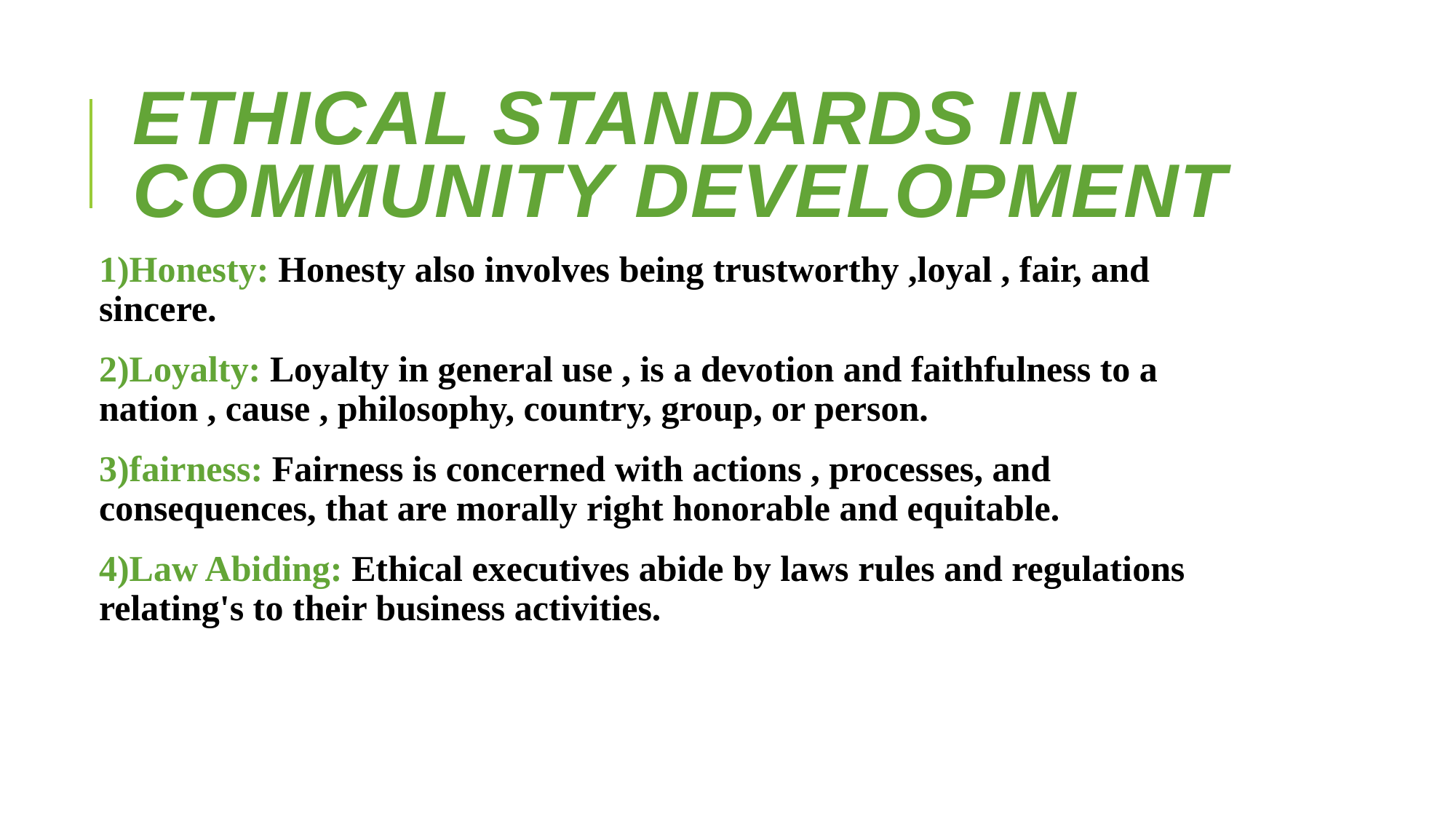

# Ethical standards in community development
1)Honesty: Honesty also involves being trustworthy ,loyal , fair, and sincere.
2)Loyalty: Loyalty in general use , is a devotion and faithfulness to a nation , cause , philosophy, country, group, or person.
3)fairness: Fairness is concerned with actions , processes, and consequences, that are morally right honorable and equitable.
4)Law Abiding: Ethical executives abide by laws rules and regulations relating's to their business activities.